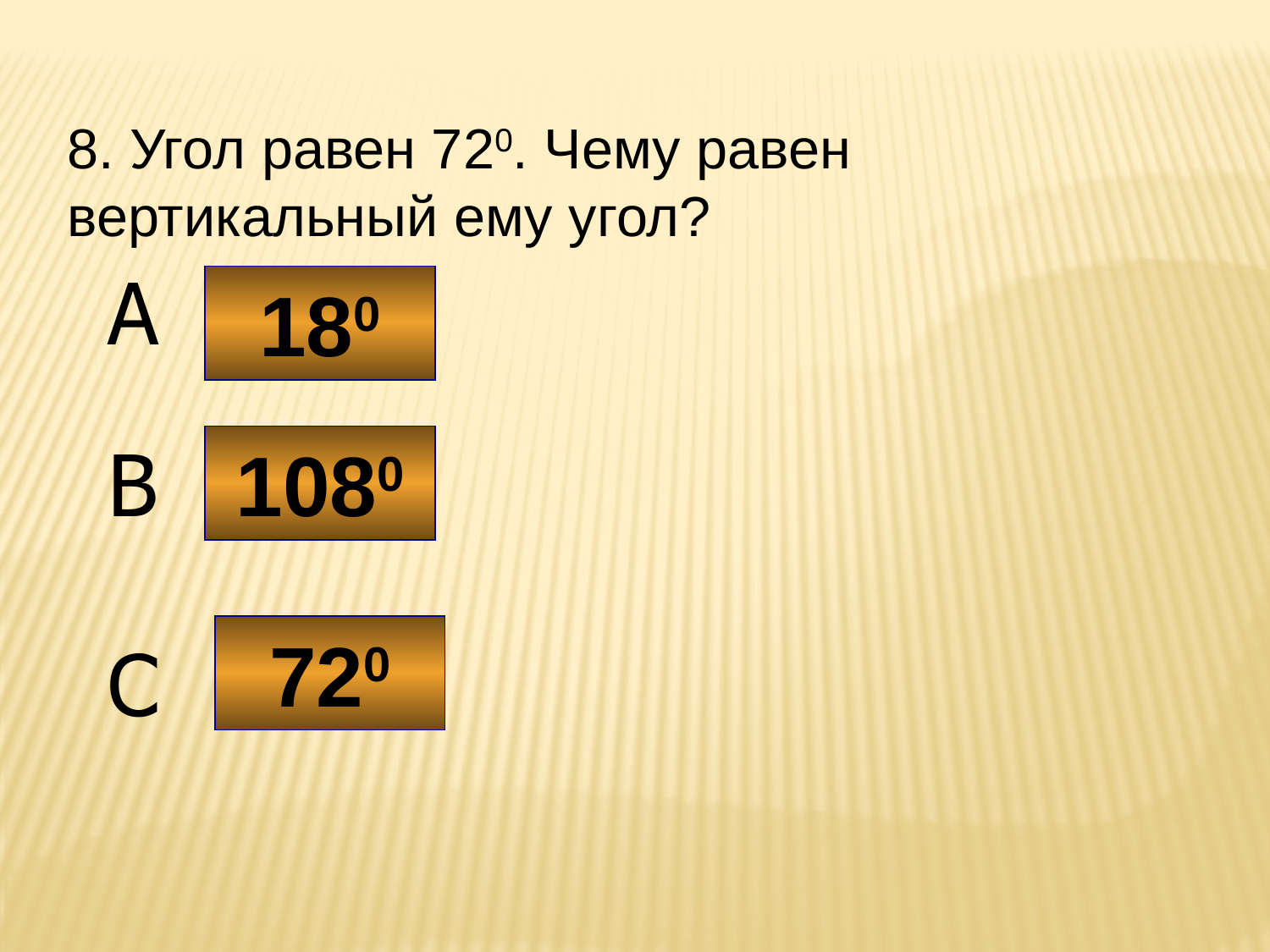

8. Угол равен 720. Чему равен вертикальный ему угол?
A
180
B
1080
720
C